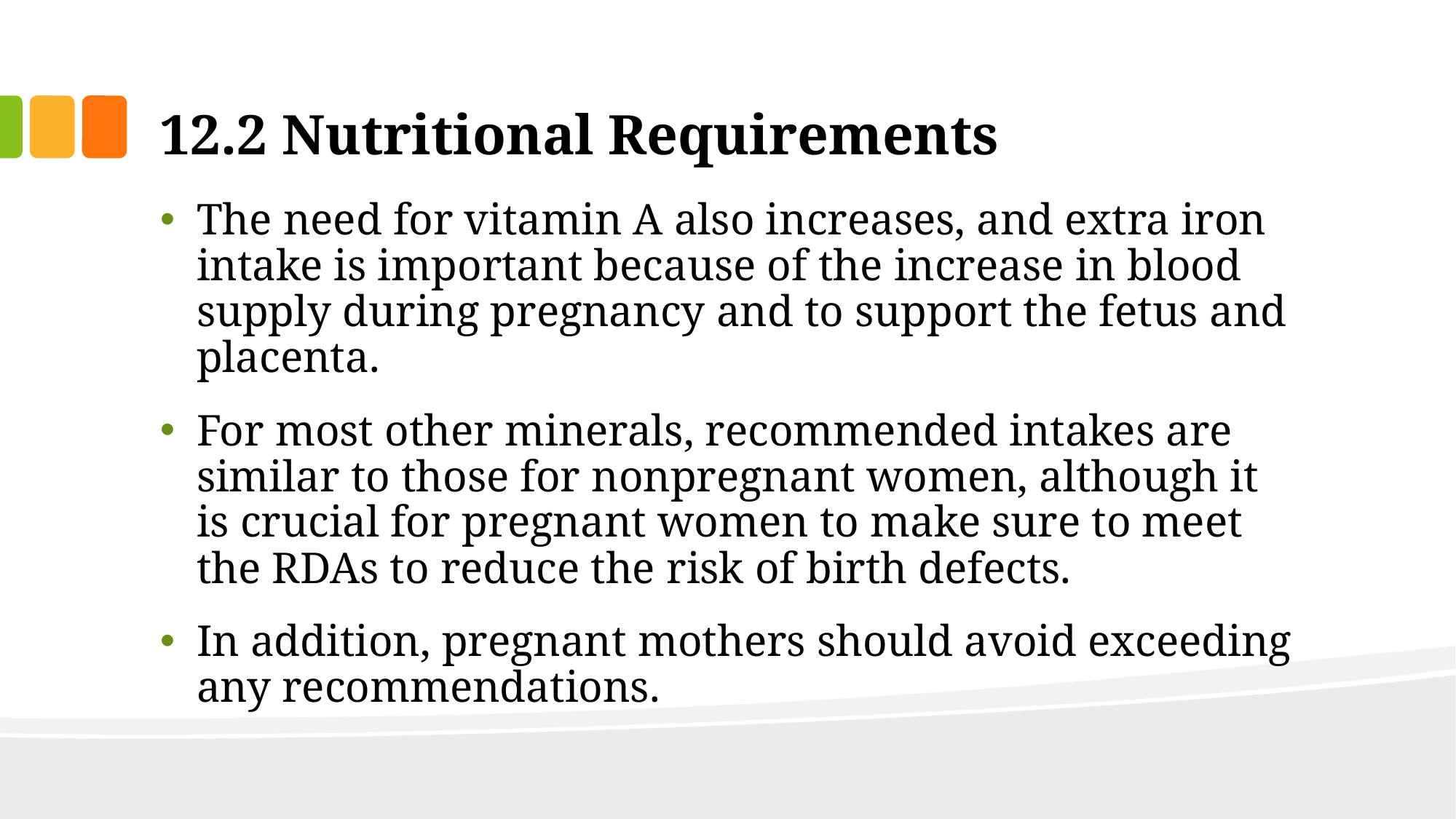

# 12.2 Nutritional Requirements
The need for vitamin A also increases, and extra iron intake is important because of the increase in blood supply during pregnancy and to support the fetus and placenta.
For most other minerals, recommended intakes are similar to those for nonpregnant women, although it is crucial for pregnant women to make sure to meet the RDAs to reduce the risk of birth defects.
In addition, pregnant mothers should avoid exceeding any recommendations.